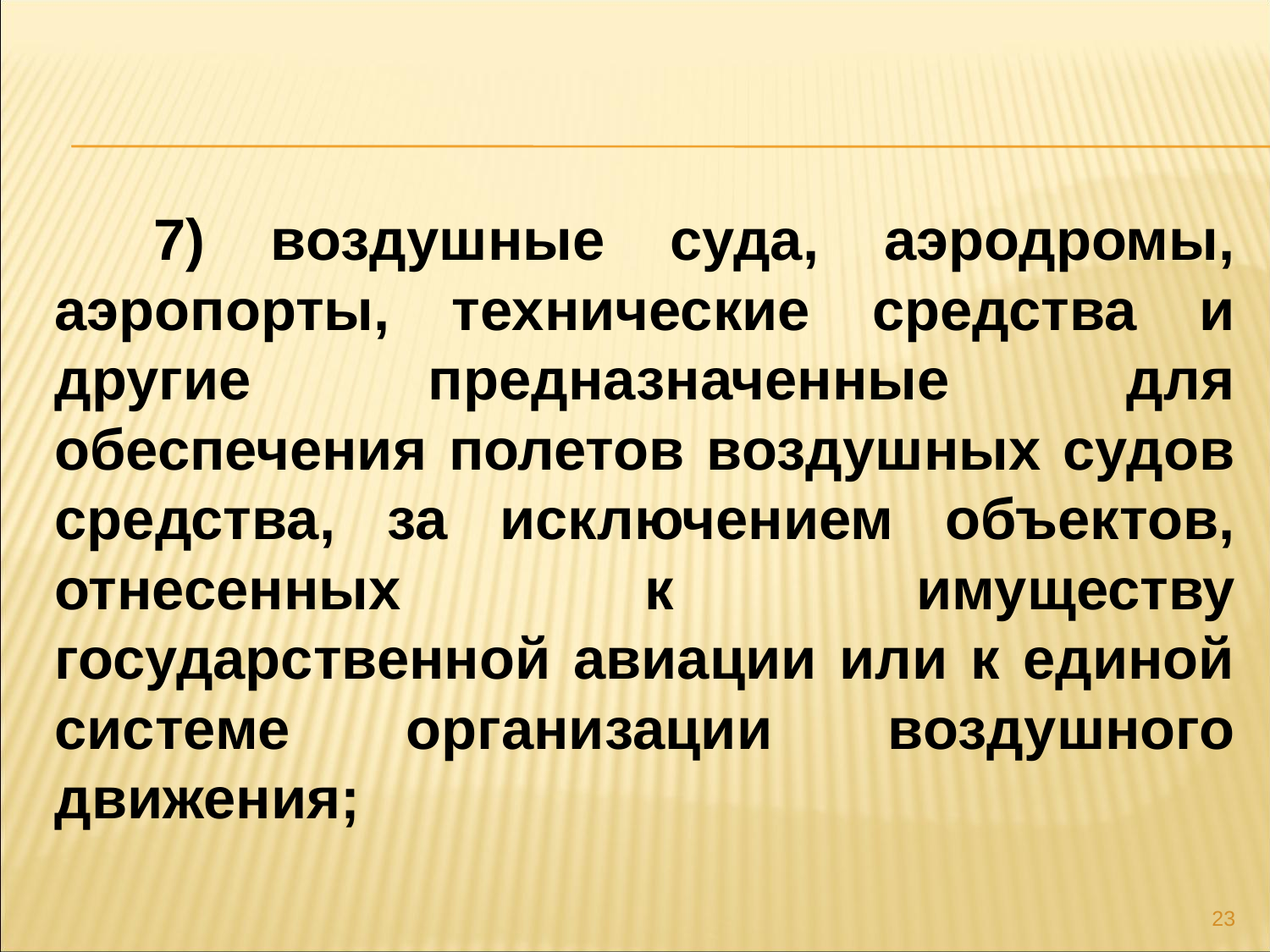

7) воздушные суда, аэродромы, аэропорты, технические средства и другие предназначенные для обеспечения полетов воздушных судов средства, за исключением объектов, отнесенных к имуществу государственной авиации или к единой системе организации воздушного движения;

23